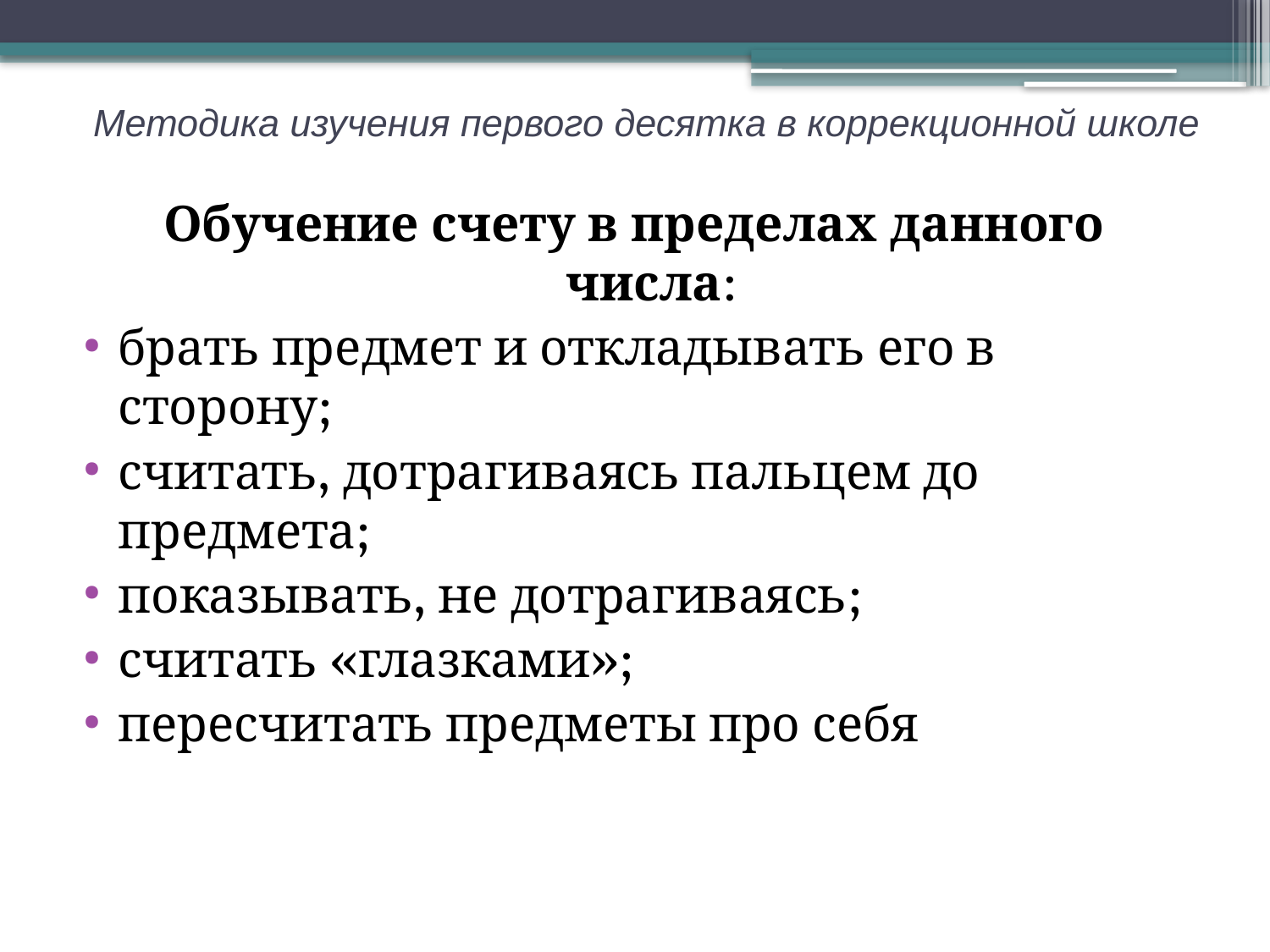

# Методика изучения первого десятка в коррекционной школе
Обучение счету в пределах данного числа:
брать предмет и откладывать его в сторону;
считать, дотрагиваясь пальцем до предмета;
показывать, не дотрагиваясь;
считать «глазками»;
пересчитать предметы про себя